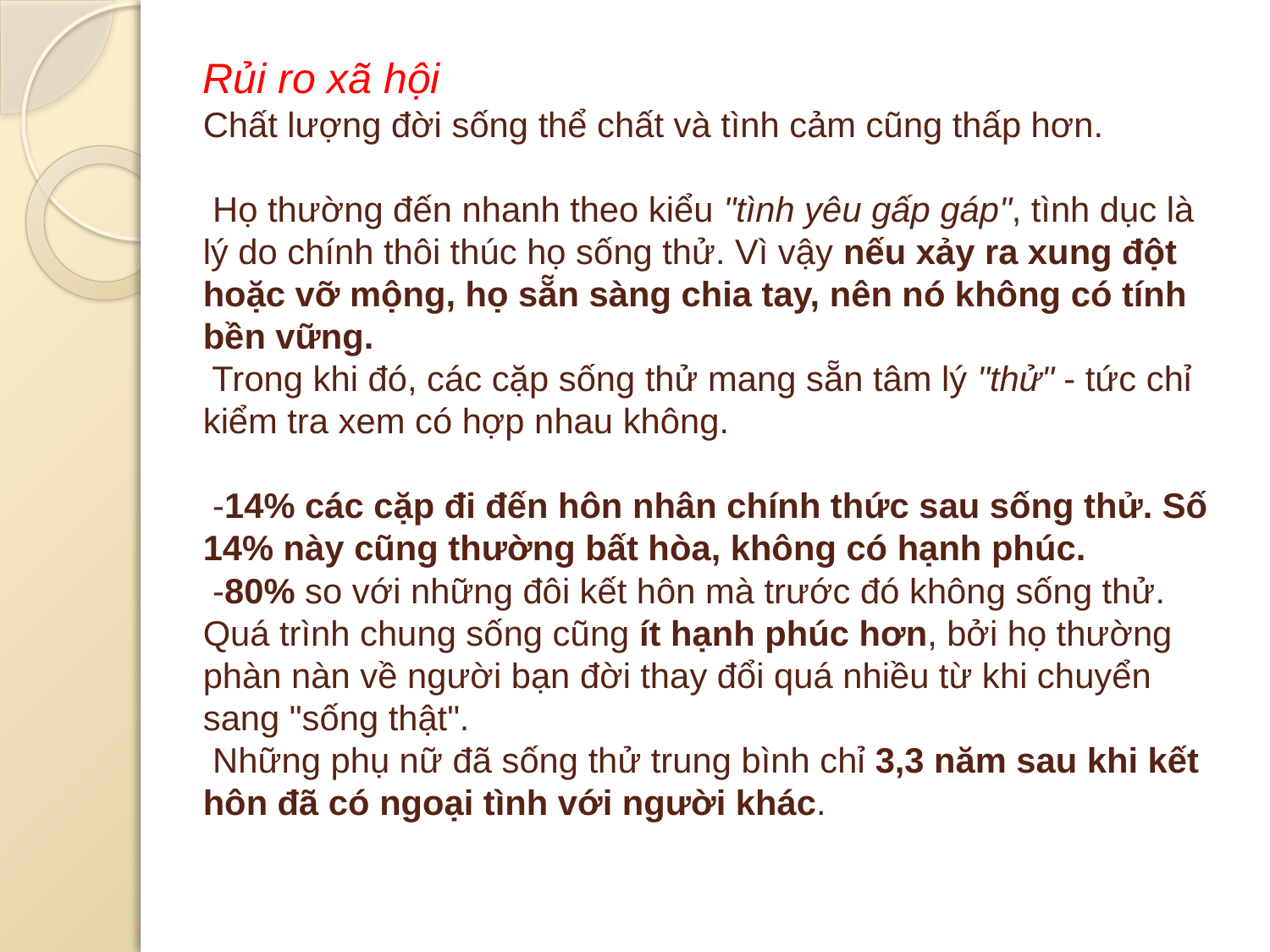

# Rủi ro xã hội Chất lượng đời sống thể chất và tình cảm cũng thấp hơn.  Họ thường đến nhanh theo kiểu "tình yêu gấp gáp", tình dục là lý do chính thôi thúc họ sống thử. Vì vậy nếu xảy ra xung đột hoặc vỡ mộng, họ sẵn sàng chia tay, nên nó không có tính bền vững. Trong khi đó, các cặp sống thử mang sẵn tâm lý "thử" - tức chỉ kiểm tra xem có hợp nhau không. -14% các cặp đi đến hôn nhân chính thức sau sống thử. Số 14% này cũng thường bất hòa, không có hạnh phúc. -80% so với những đôi kết hôn mà trước đó không sống thử. Quá trình chung sống cũng ít hạnh phúc hơn, bởi họ thường phàn nàn về người bạn đời thay đổi quá nhiều từ khi chuyển sang "sống thật". Những phụ nữ đã sống thử trung bình chỉ 3,3 năm sau khi kết hôn đã có ngoại tình với người khác.